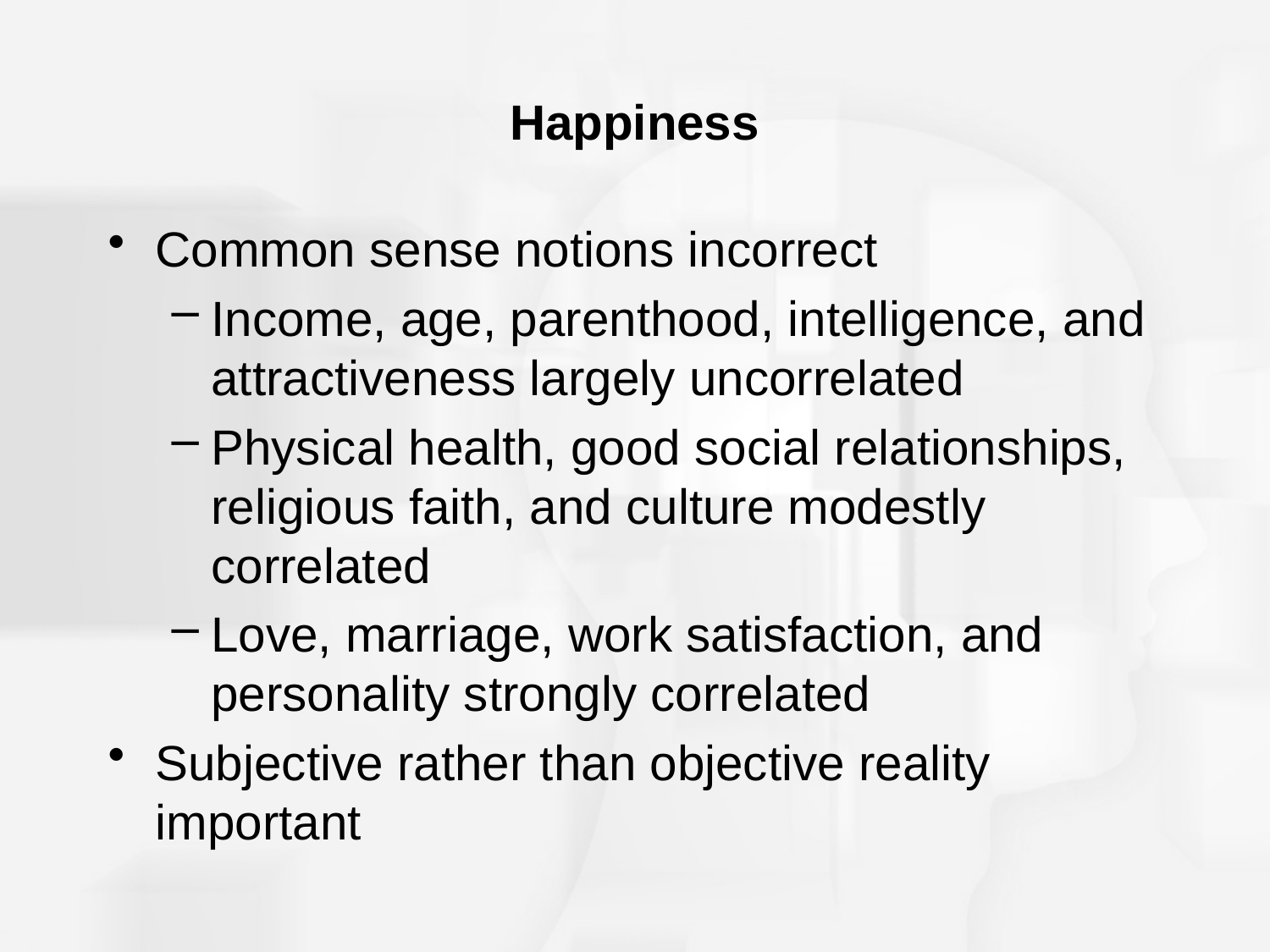

# Happiness
Common sense notions incorrect
Income, age, parenthood, intelligence, and attractiveness largely uncorrelated
Physical health, good social relationships, religious faith, and culture modestly correlated
Love, marriage, work satisfaction, and personality strongly correlated
Subjective rather than objective reality important